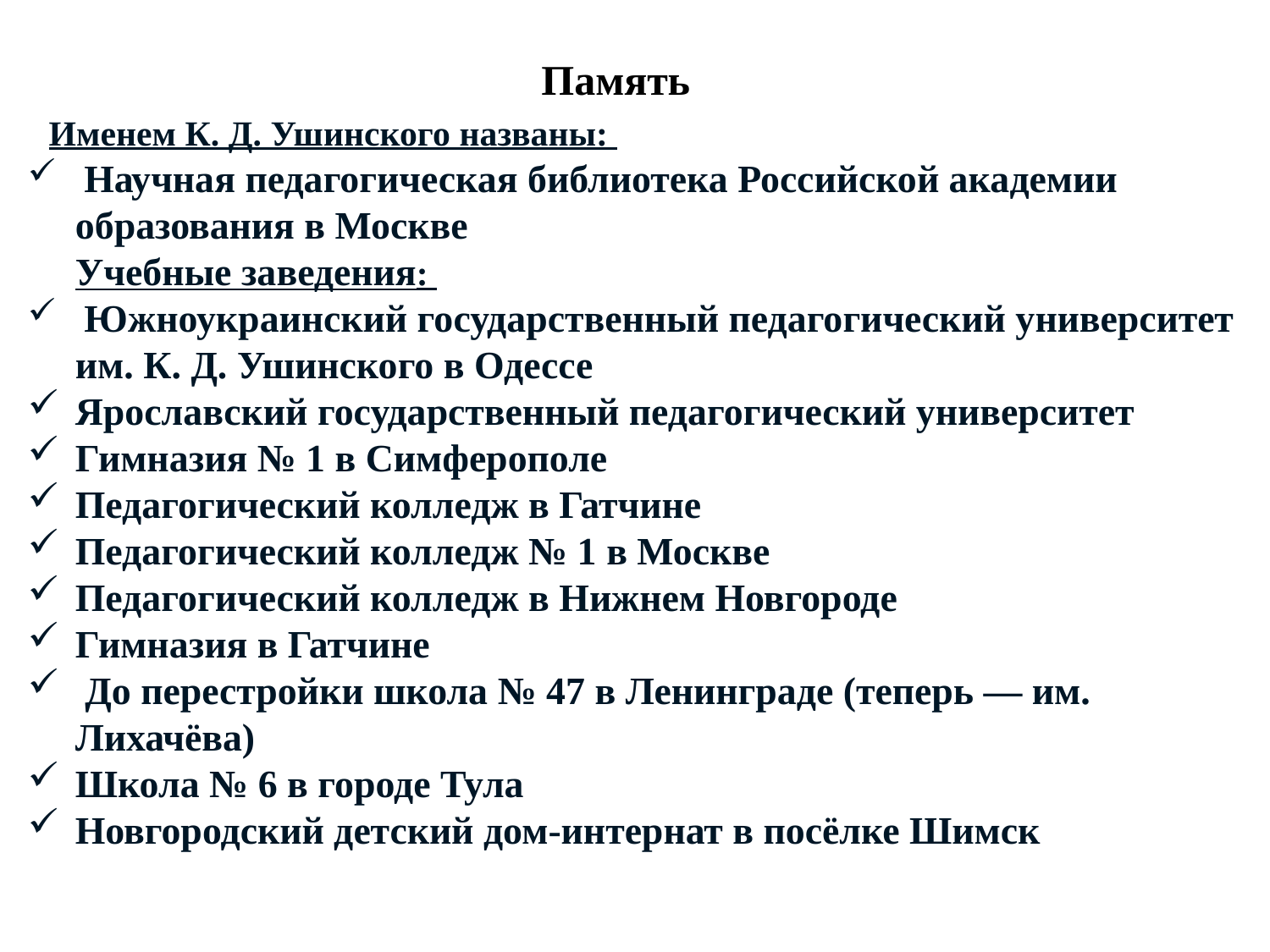

Память
  Именем К. Д. Ушинского названы:
 Научная педагогическая библиотека Российской академии образования в Москве
Учебные заведения:
 Южноукраинский государственный педагогический университет им. К. Д. Ушинского в Одессе
Ярославский государственный педагогический университет
Гимназия № 1 в Симферополе
Педагогический колледж в Гатчине
Педагогический колледж № 1 в Москве
Педагогический колледж в Нижнем Новгороде
Гимназия в Гатчине
 До перестройки школа № 47 в Ленинграде (теперь — им. Лихачёва)
Школа № 6 в городе Тула
Новгородский детский дом-интернат в посёлке Шимск